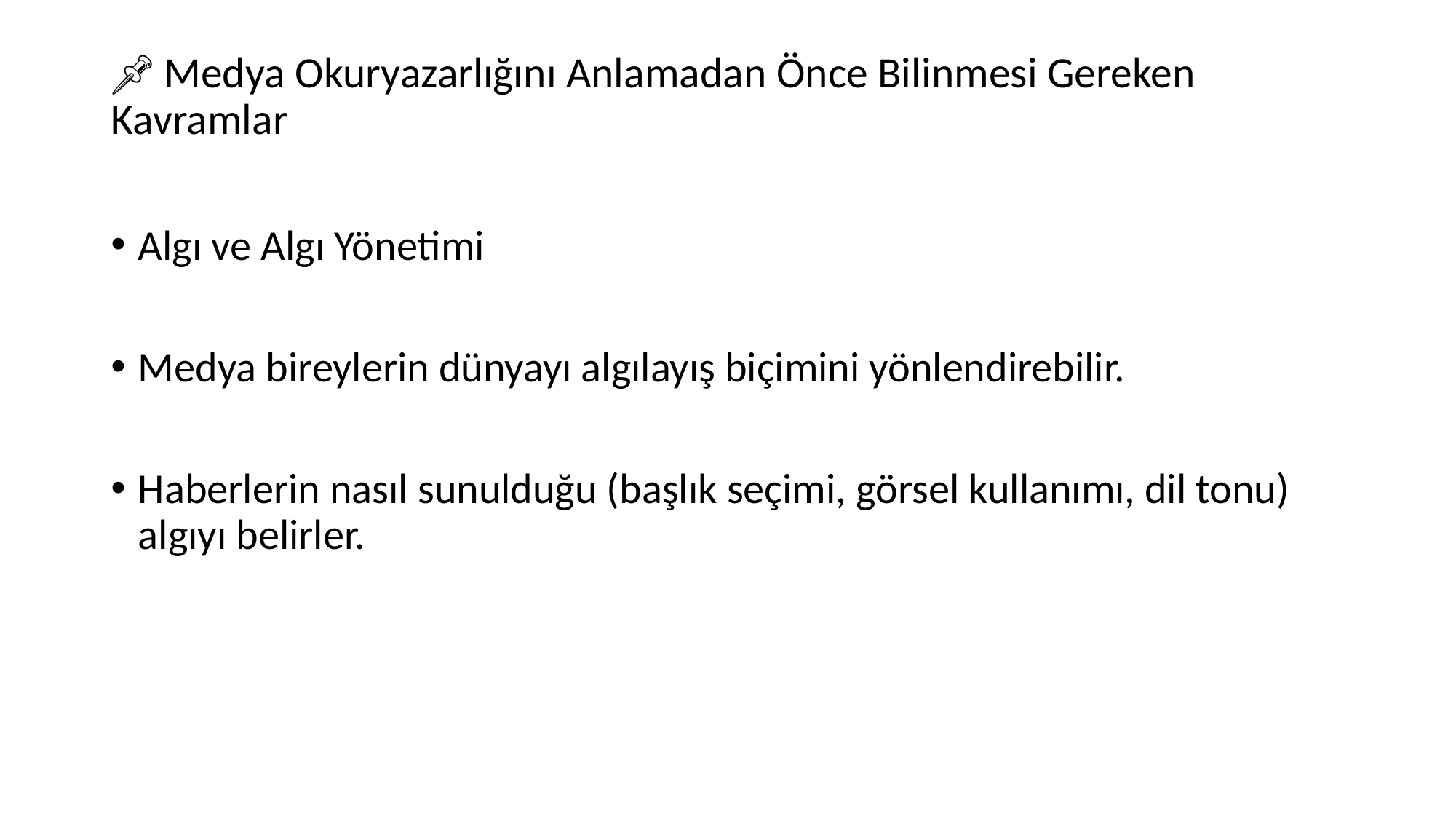

# 📌 Medya Okuryazarlığını Anlamadan Önce Bilinmesi Gereken Kavramlar
Algı ve Algı Yönetimi

Medya bireylerin dünyayı algılayış biçimini yönlendirebilir.

Haberlerin nasıl sunulduğu (başlık seçimi, görsel kullanımı, dil tonu) algıyı belirler.